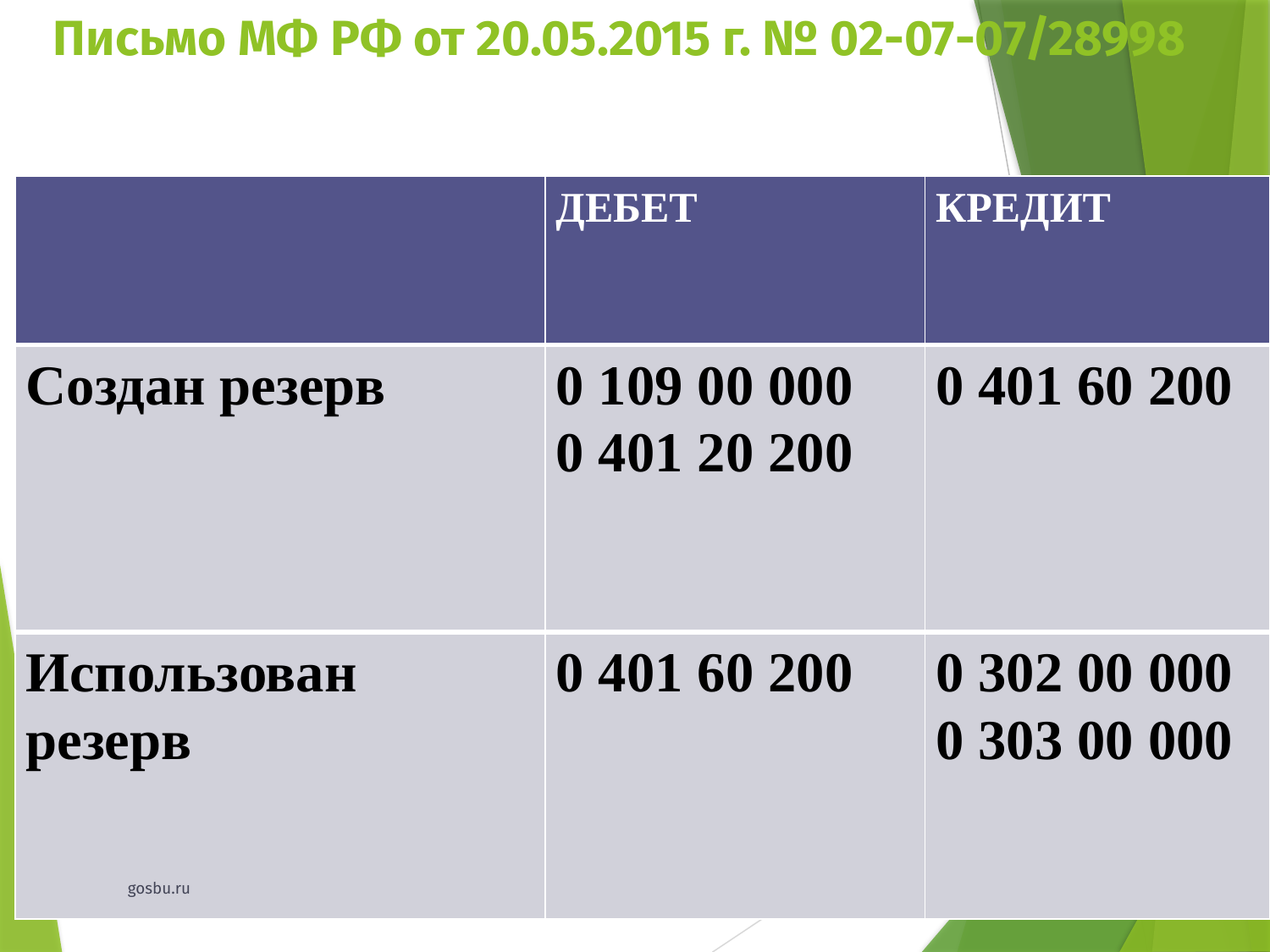

# Письмо МФ РФ от 20.05.2015 г. № 02-07-07/28998
|  | ДЕБЕТ | КРЕДИТ |
| --- | --- | --- |
| Создан резерв | 0 109 00 000 0 401 20 200 | 0 401 60 200 |
| Использован резерв | 0 401 60 200 | 0 302 00 000 0 303 00 000 |
86
gosbu.ru